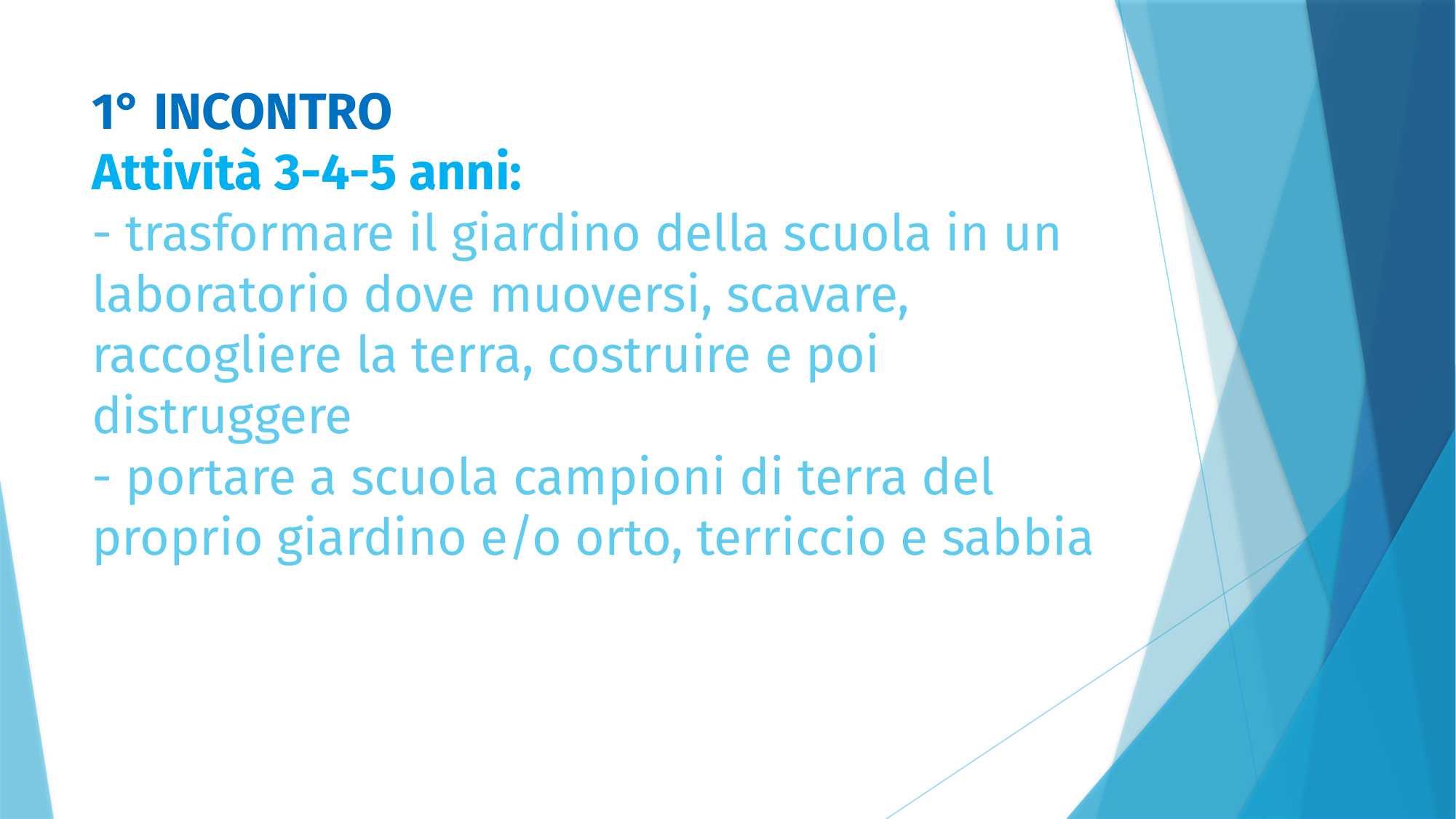

# 1° INCONTRO Attività 3-4-5 anni: - trasformare il giardino della scuola in un laboratorio dove muoversi, scavare, raccogliere la terra, costruire e poi distruggere - portare a scuola campioni di terra del proprio giardino e/o orto, terriccio e sabbia